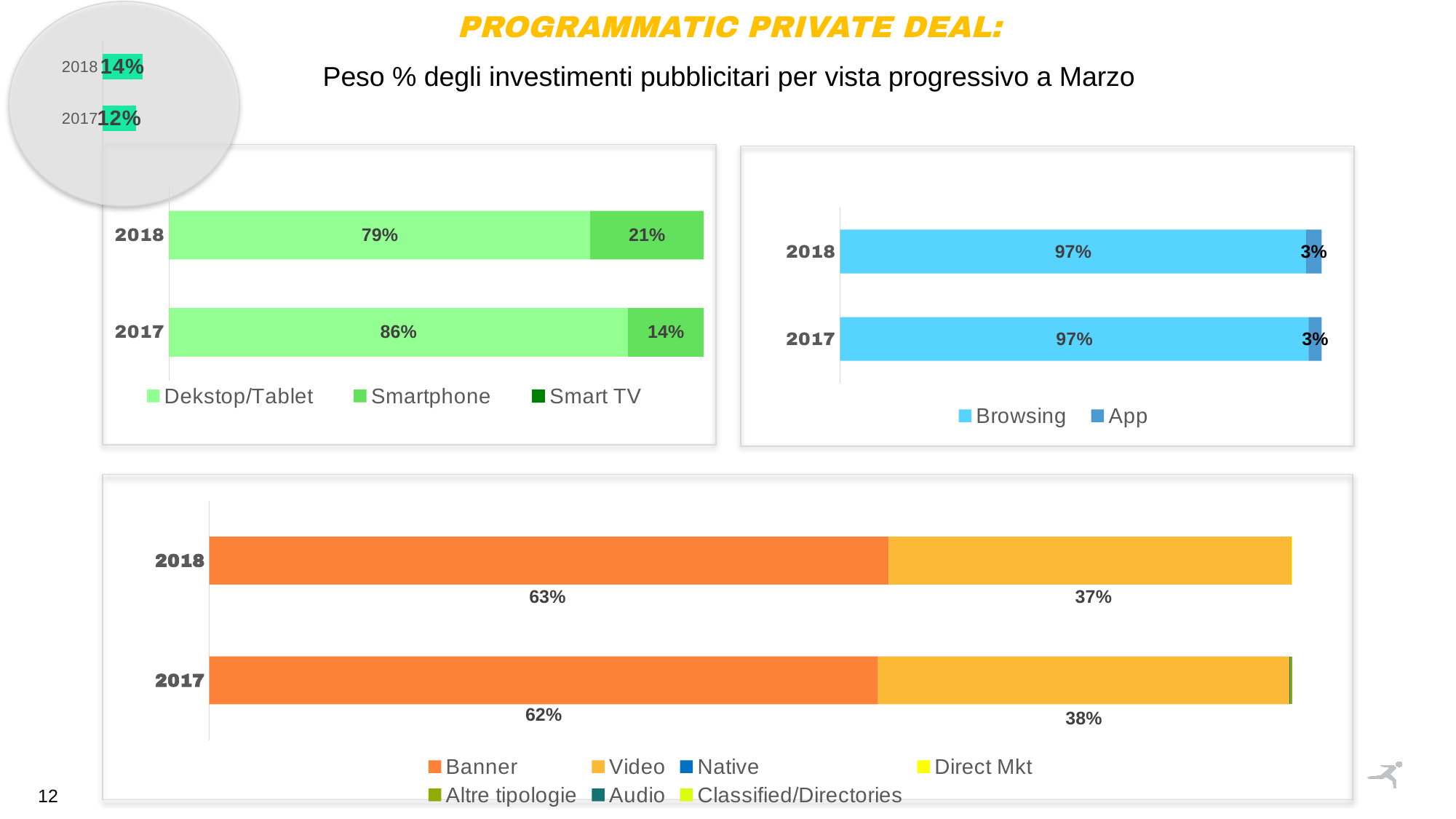

### Chart

| Category | VENDITA PRIVATE DEAL | VENDITA DIRETTA | VENDITA OPEN AUCTION |
|---|---|---|---|
| 2018 | 0.14218506948961906 | 0.6622799448023368 | 0.19553498570804426 |
| 2017 | 0.11921784242115073 | 0.7130333773045158 | 0.1677487802743336 |

### Chart

| Category | Dekstop/Tablet | Smartphone | Smart TV |
|---|---|---|---|
| 2018 | 0.7877376205284412 | 0.212262379471559 | 0.0 |
| 2017 | 0.858303563877274 | 0.14169643612272587 | 0.0 |

### Chart

| Category | Browsing | App |
|---|---|---|
| 2018 | 0.9678039298870854 | 0.032196070112914574 |
| 2017 | 0.972705577867646 | 0.027294422132353998 |

### Chart

| Category | Banner | Video | Native | Direct Mkt | Altre tipologie | Audio | Classified/Directories |
|---|---|---|---|---|---|---|---|
| 2018 | 0.627318369904526 | 0.37203069856940807 | 0.0 | 0.0006509315260658718 | 0.0 | 0.0 | 0.0 |
| 2017 | 0.6173802535387676 | 0.3800060415201124 | 0.0007901984840286022 | 0.0 | 0.0018235064570914581 | 0.0 | 0.0 |
PROGRAMMATIC PRIVATE DEAL:
Peso % degli investimenti pubblicitari per vista progressivo a Marzo
12